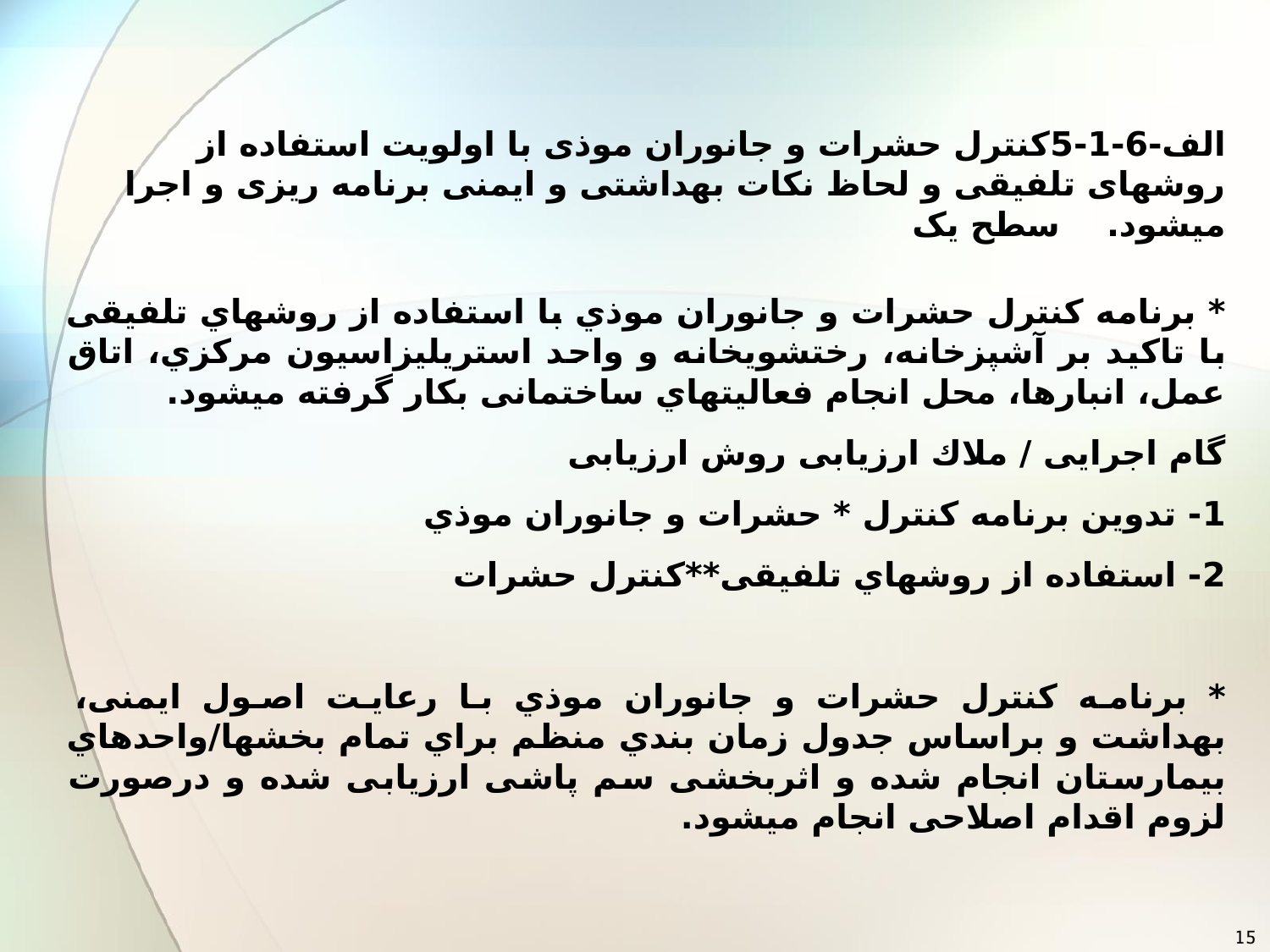

الف-6-1-5	کنترل حشرات و جانوران موذی با اولویت استفاده از روشهای تلفیقی و لحاظ نکات بهداشتی و ایمنی برنامه ریزی و اجرا میشود. 	   سطح یک

* برنامه کنترل حشرات و جانوران موذي با استفاده از روشهاي تلفیقی با تاکید بر آشپزخانه، رختشویخانه و واحد استریلیزاسیون مرکزي، اتاق عمل، انبارها، محل انجام فعالیتهاي ساختمانی بکار گرفته میشود.
گام اجرایی / ملاك ارزیابی روش ارزیابی
1- تدوین برنامه کنترل * حشرات و جانوران موذي
2- استفاده از روشهاي تلفیقی**کنترل حشرات

* برنامه کنترل حشرات و جانوران موذي با رعایت اصول ایمنی، بهداشت و براساس جدول زمان بندي منظم براي تمام بخشها/واحدهاي بیمارستان انجام شده و اثربخشی سم پاشی ارزیابی شده و درصورت لزوم اقدام اصلاحی انجام میشود.

15